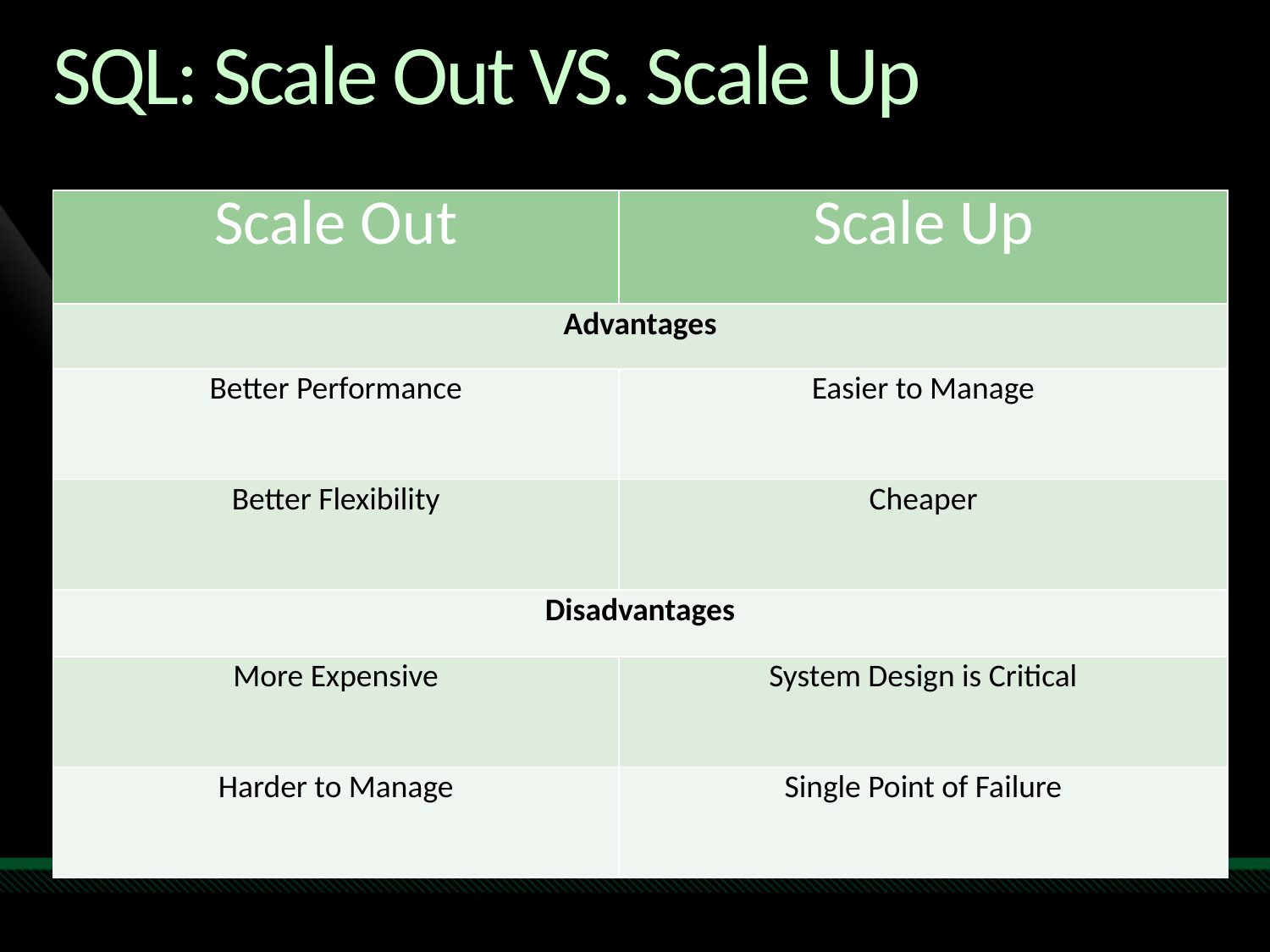

# SQL: Scale Out VS. Scale Up
| Scale Out | Scale Up |
| --- | --- |
| Advantages |  |
| Better Performance | Easier to Manage |
| Better Flexibility | Cheaper |
| Disadvantages |  |
| More Expensive | System Design is Critical |
| Harder to Manage | Single Point of Failure |